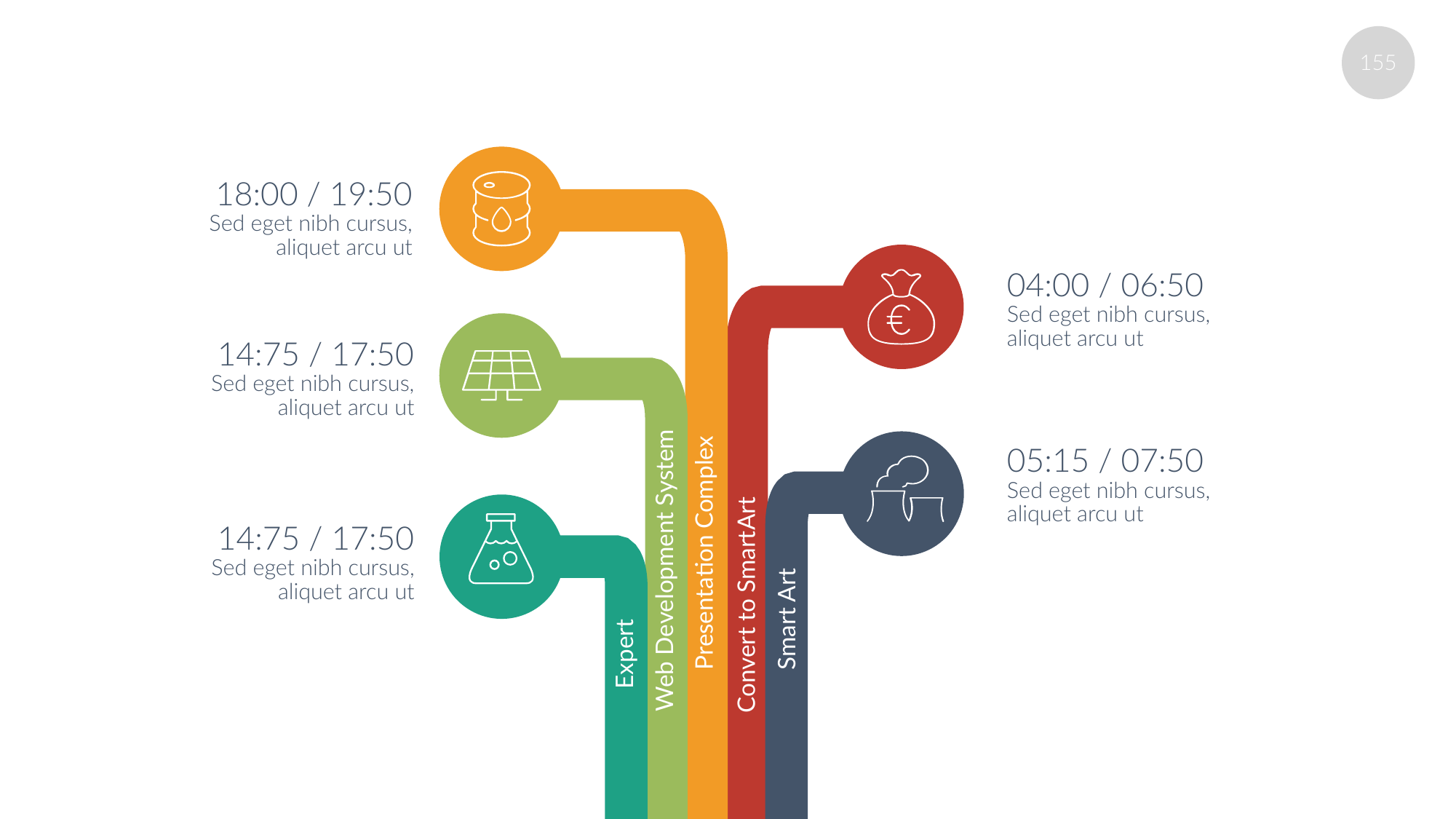

18:00 / 19:50
Sed eget nibh cursus, aliquet arcu ut
04:00 / 06:50
Sed eget nibh cursus, aliquet arcu ut
14:75 / 17:50
Sed eget nibh cursus, aliquet arcu ut

Expert
Web Development System
Presentation Complex
Convert to SmartArt
Smart Art

05:15 / 07:50
Sed eget nibh cursus, aliquet arcu ut

14:75 / 17:50
Sed eget nibh cursus, aliquet arcu ut